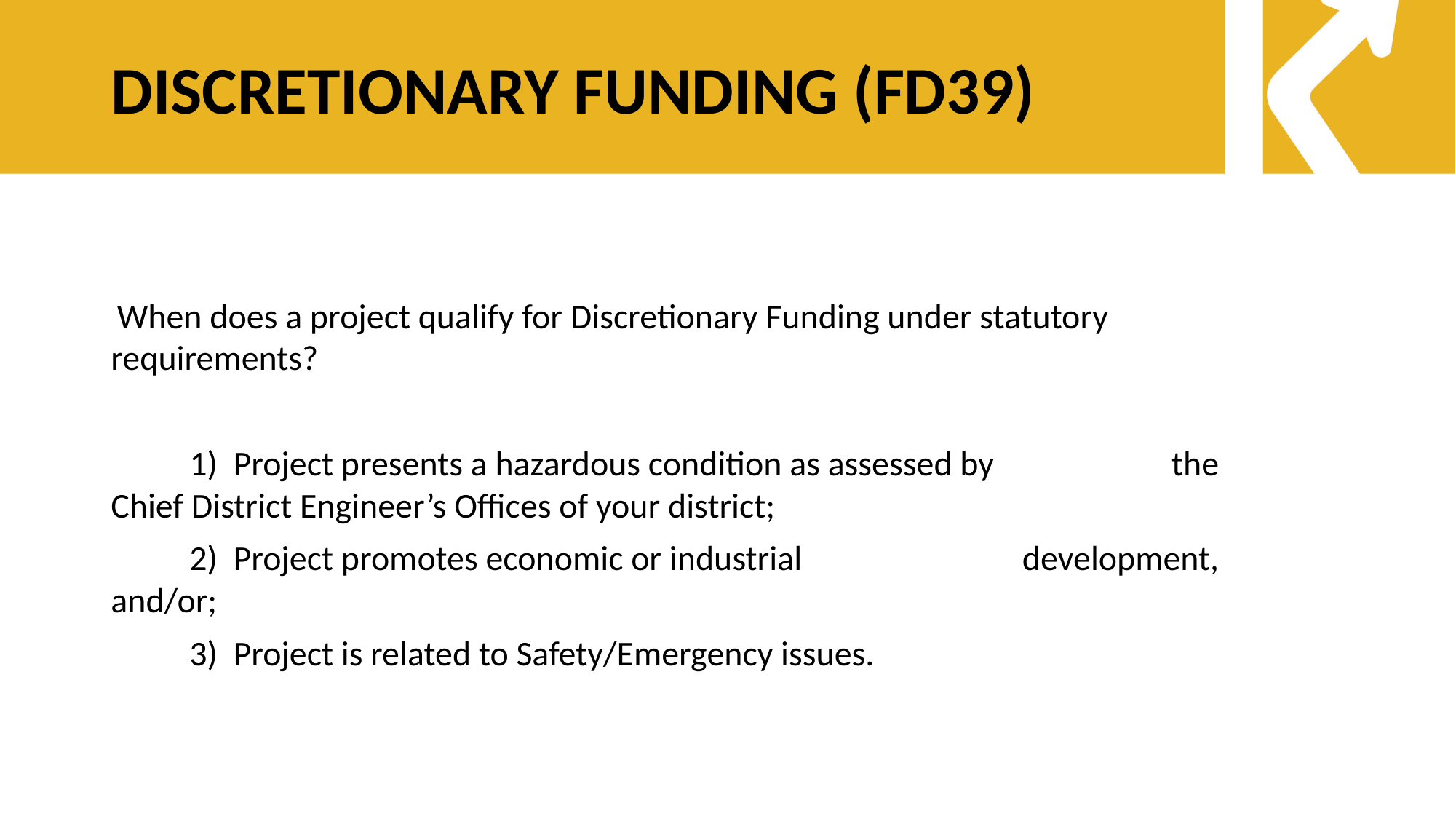

# DISCRETIONARY FUNDING (FD39)

 When does a project qualify for Discretionary Funding under statutory requirements?

	1)  Project presents a hazardous condition as assessed by 	      	     the Chief District Engineer’s Offices of your district;
	2)  Project promotes economic or industrial 		      	       	      development, and/or;
	3)  Project is related to Safety/Emergency issues.